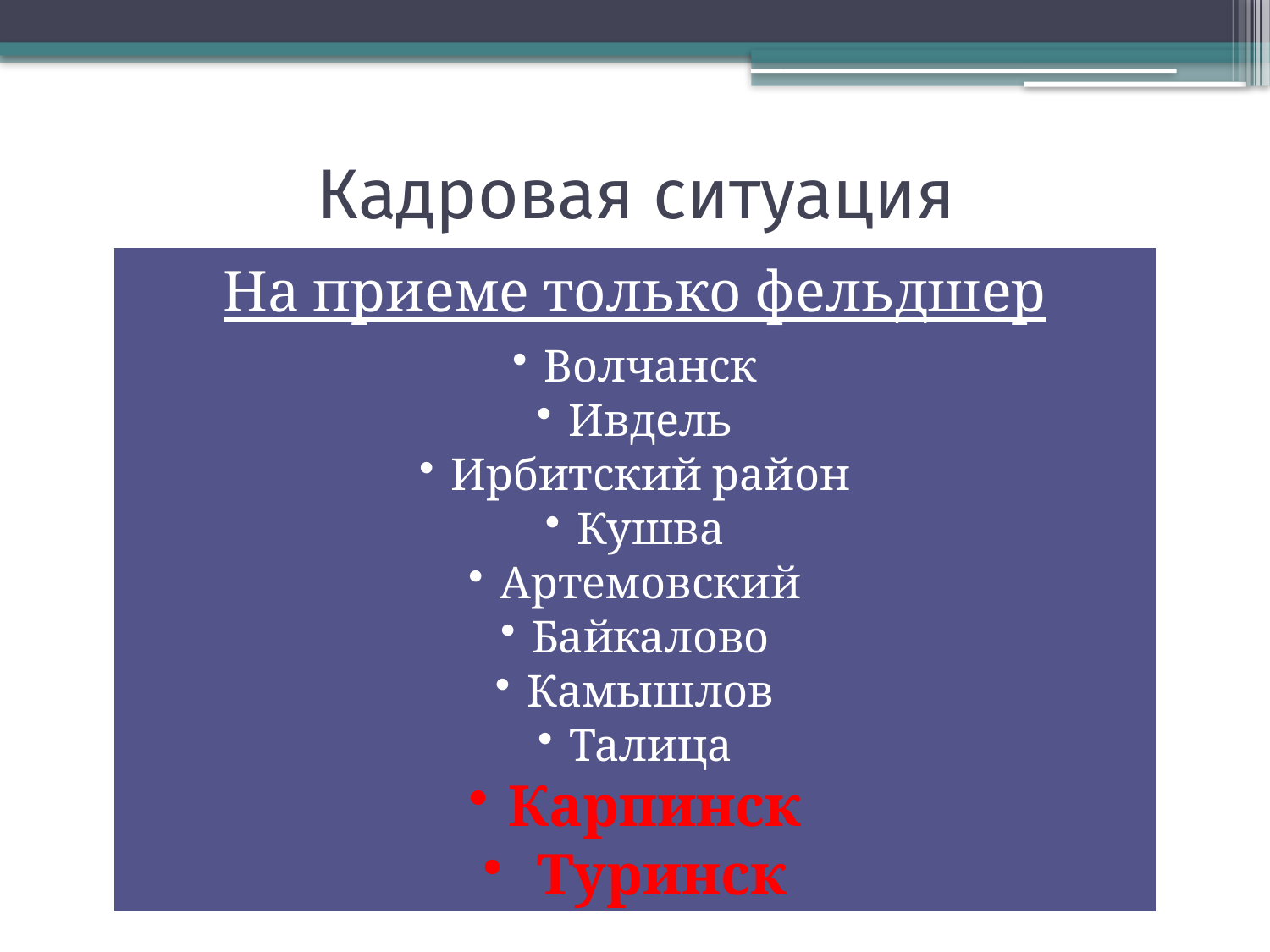

# Кадровая ситуация
На приеме только фельдшер
Волчанск
Ивдель
Ирбитский район
Кушва
Артемовский
Байкалово
Камышлов
Талица
Карпинск
 Туринск